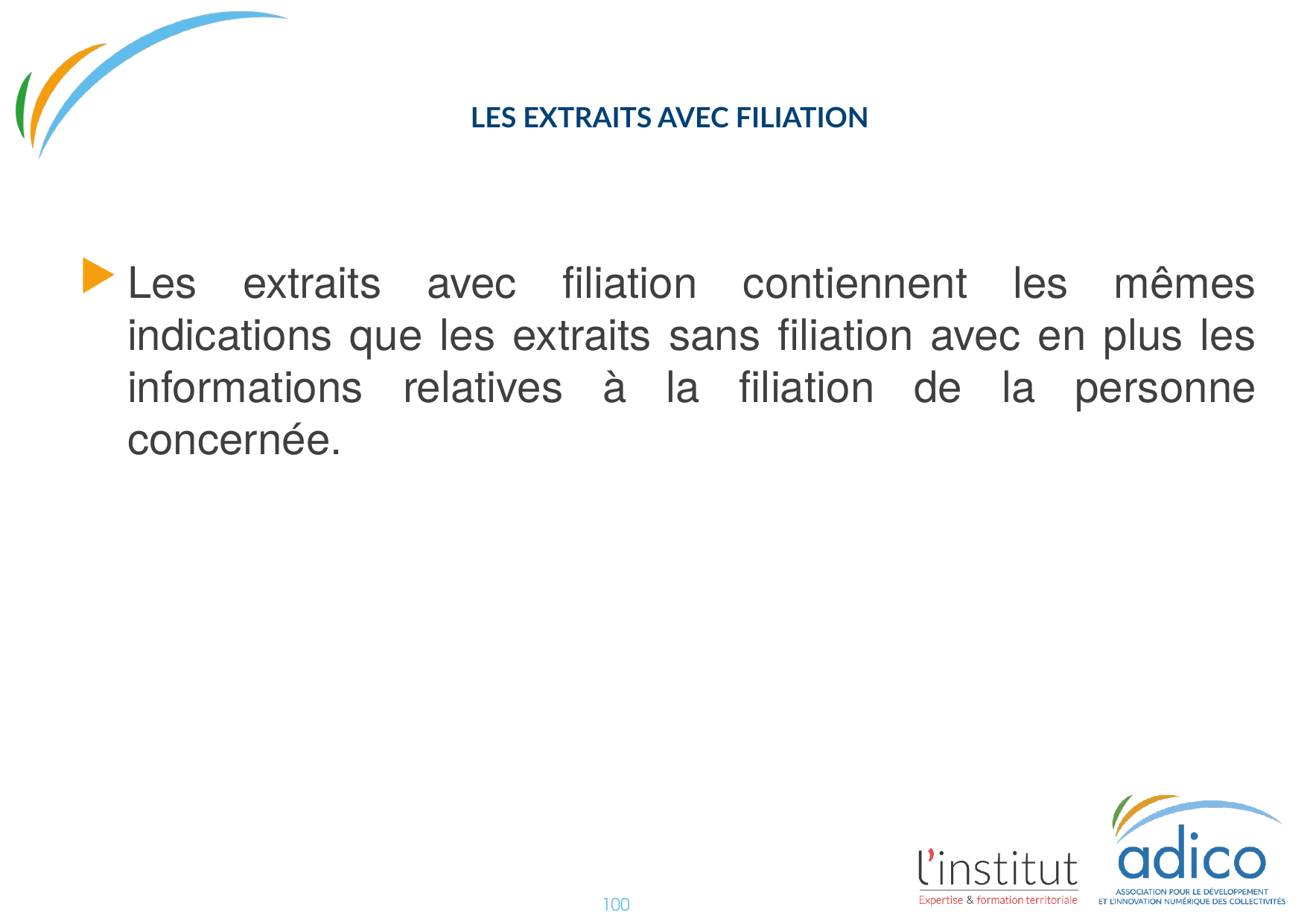

#
LES EXTRAITS AVEC FILIATION
Les extraits avec filiation contiennent les mêmes indications que les extraits sans filiation avec en plus les informations relatives à la filiation de la personne concernée.